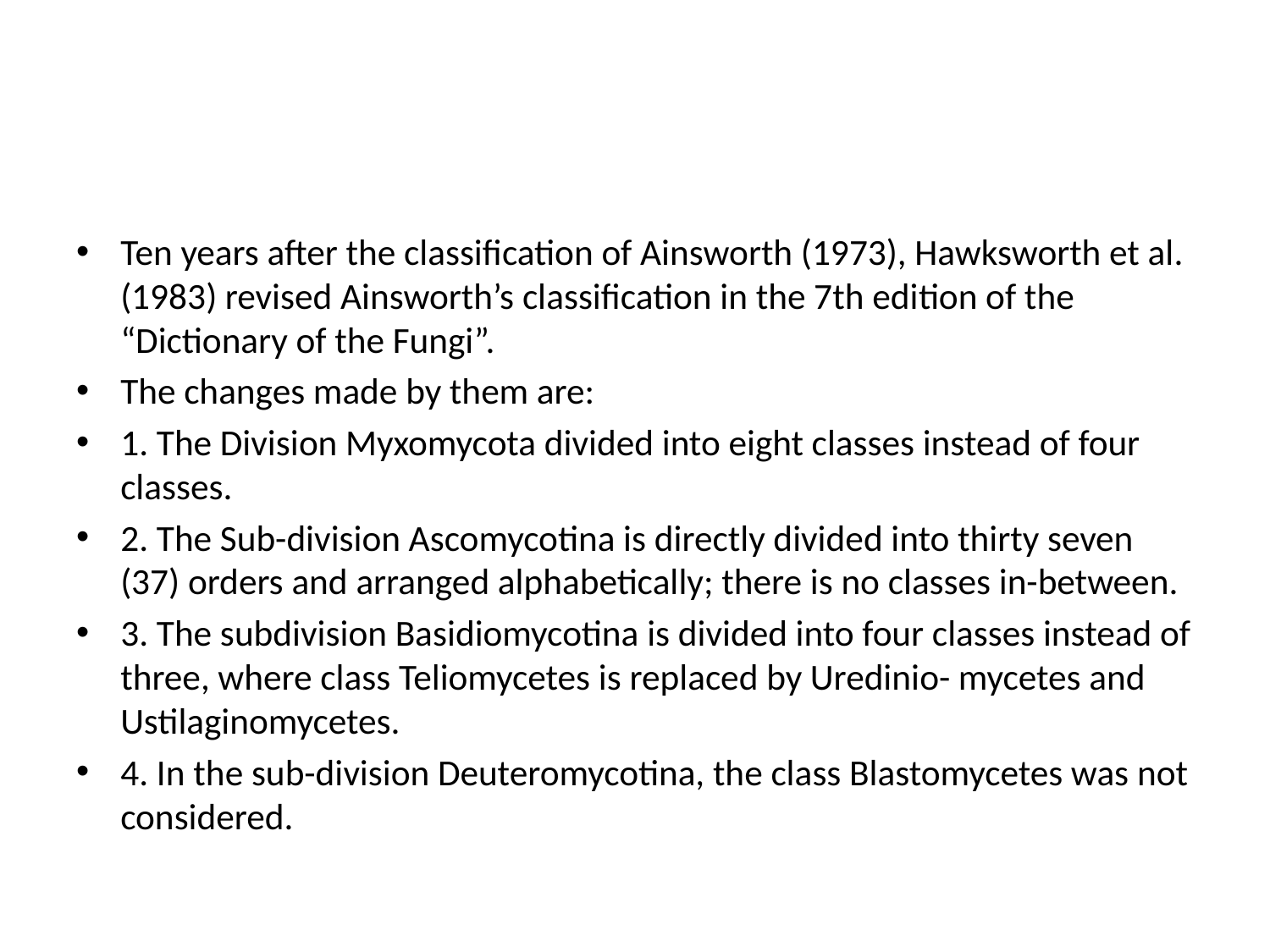

#
Ten years after the classification of Ainsworth (1973), Hawksworth et al. (1983) revised Ainsworth’s classification in the 7th edi­tion of the “Dictionary of the Fungi”.
The changes made by them are:
1. The Division Myxomycota divided into eight classes instead of four classes.
2. The Sub-division Ascomycotina is directly divided into thirty seven (37) orders and arranged alphabetically; there is no classes in-between.
3. The subdivision Basidiomycotina is divided into four classes instead of three, where class Teliomycetes is replaced by Uredinio- mycetes and Ustilaginomycetes.
4. In the sub-division Deuteromycotina, the class Blastomycetes was not considered.